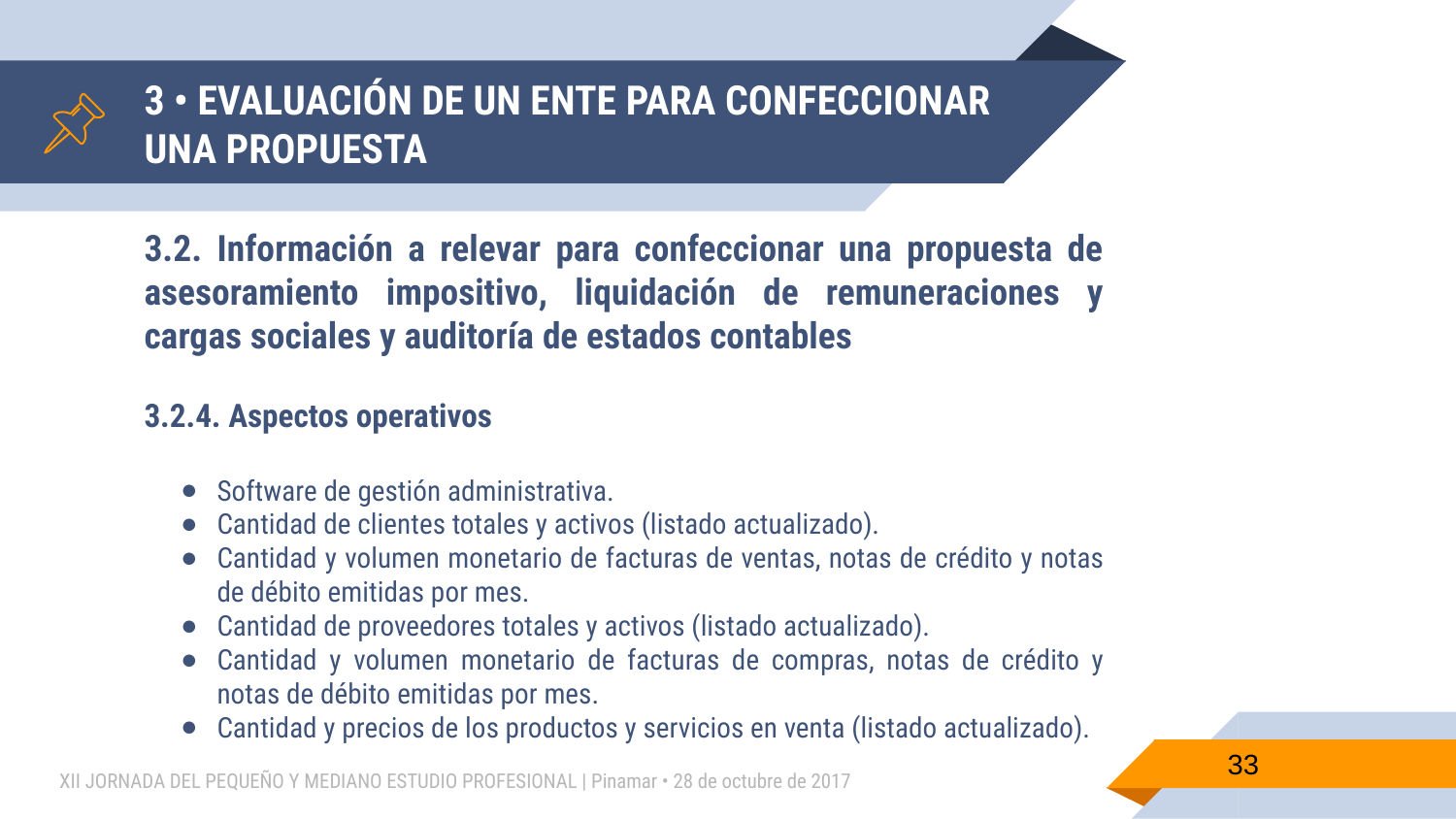

# 3 • EVALUACIÓN DE UN ENTE PARA CONFECCIONAR UNA PROPUESTA

3.2. Información a relevar para confeccionar una propuesta de asesoramiento impositivo, liquidación de remuneraciones y cargas sociales y auditoría de estados contables

3.2.4. Aspectos operativos

Software de gestión administrativa.
Cantidad de clientes totales y activos (listado actualizado).
Cantidad y volumen monetario de facturas de ventas, notas de crédito y notas de débito emitidas por mes.
Cantidad de proveedores totales y activos (listado actualizado).
Cantidad y volumen monetario de facturas de compras, notas de crédito y notas de débito emitidas por mes.
Cantidad y precios de los productos y servicios en venta (listado actualizado).
33